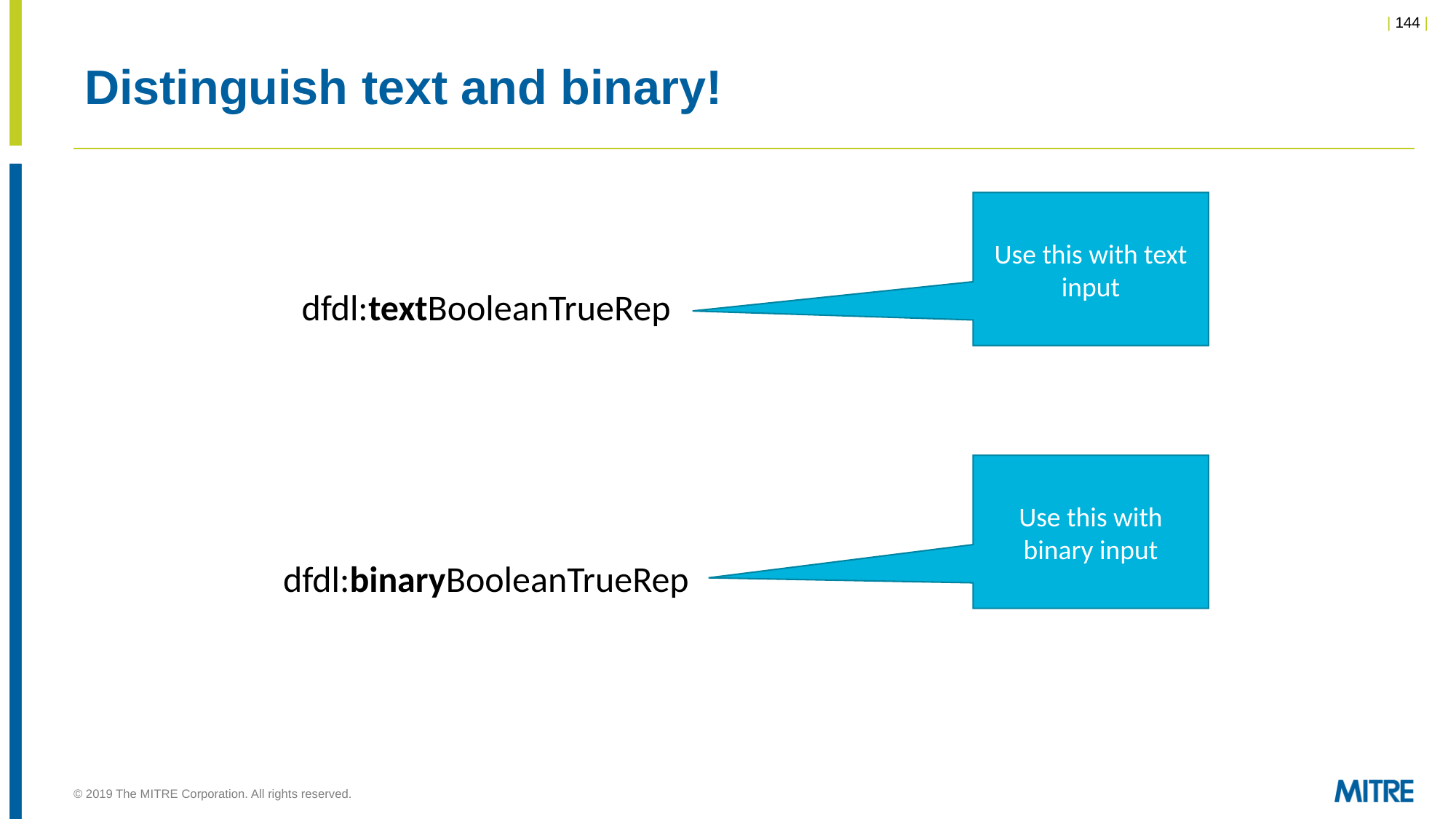

# Distinguish text and binary!
Use this with text input
dfdl:textBooleanTrueRep
Use this with binary input
dfdl:binaryBooleanTrueRep
© 2019 The MITRE Corporation. All rights reserved.